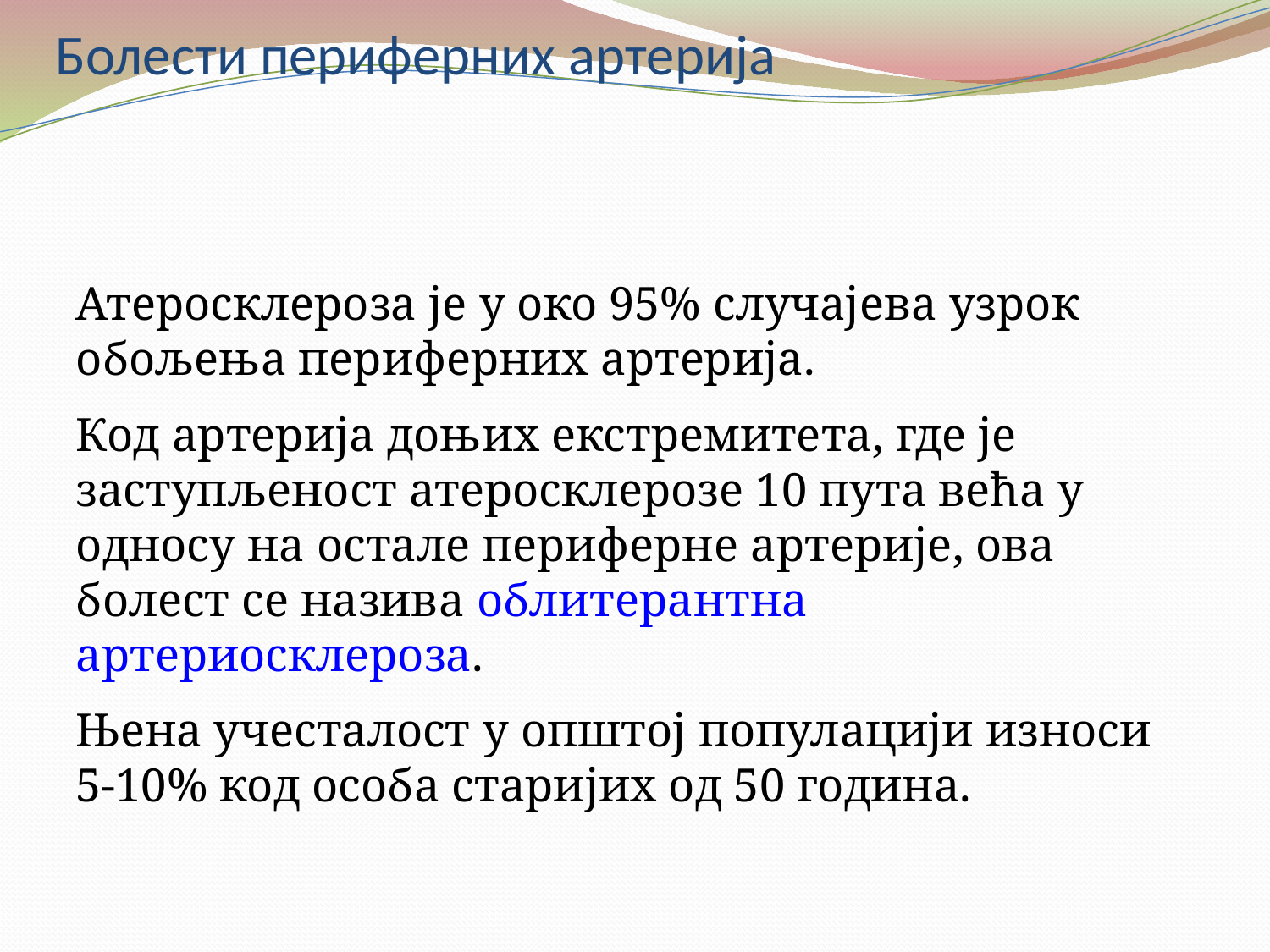

# Болести периферних артерија
Атеросклероза је у око 95% случајева узрок обољења периферних артерија.
Код артерија доњих екстремитета, где је заступљеност атеросклерозе 10 пута већа у односу на остале периферне артерије, ова болест се назива облитерантна артериосклероза.
Њена учесталост у општој популацији износи 5-10% код особа старијих од 50 година.